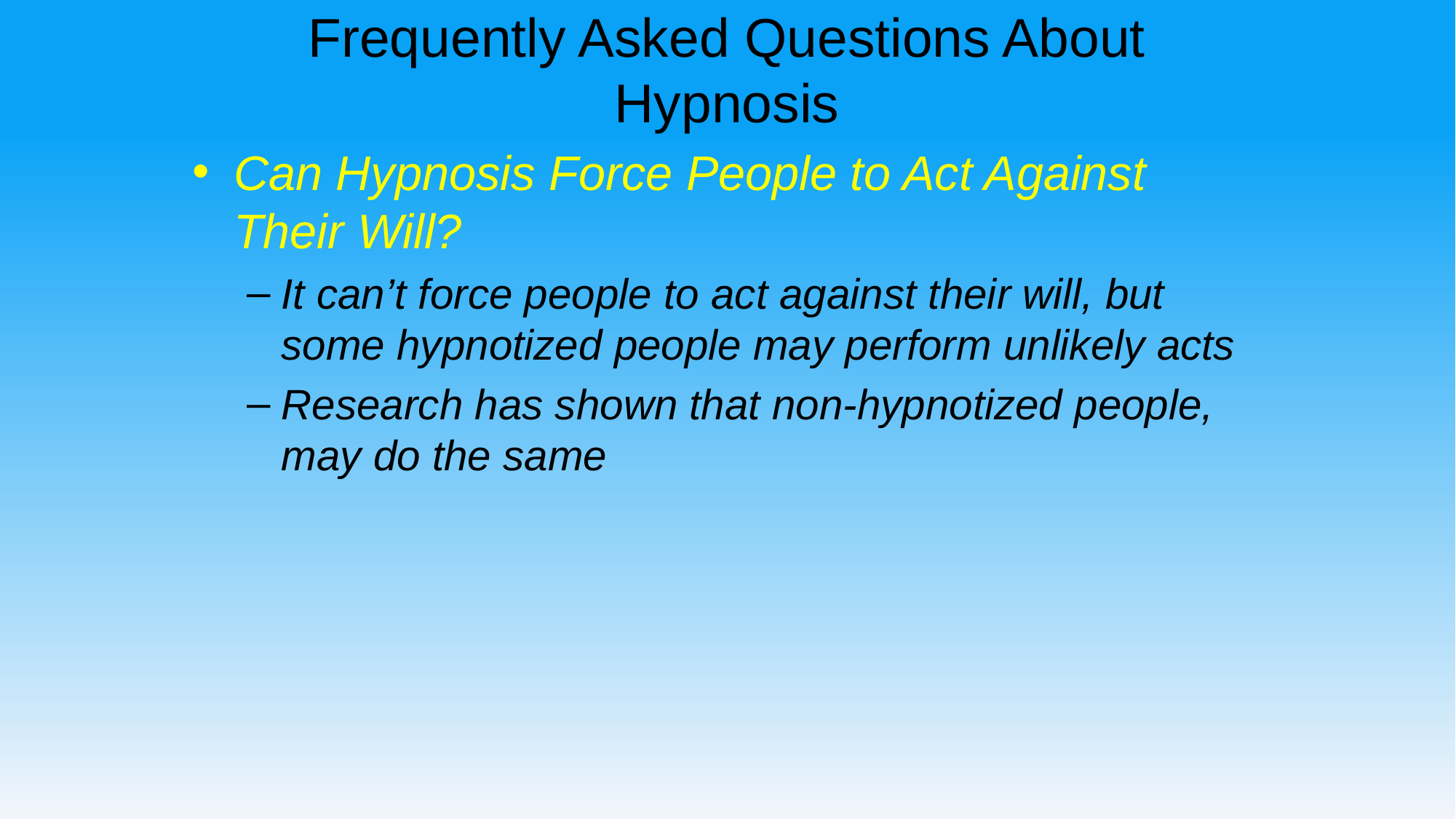

# Frequently Asked Questions About Hypnosis
Can Hypnosis Force People to Act Against Their Will?
It can’t force people to act against their will, but some hypnotized people may perform unlikely acts
Research has shown that non-hypnotized people, may do the same